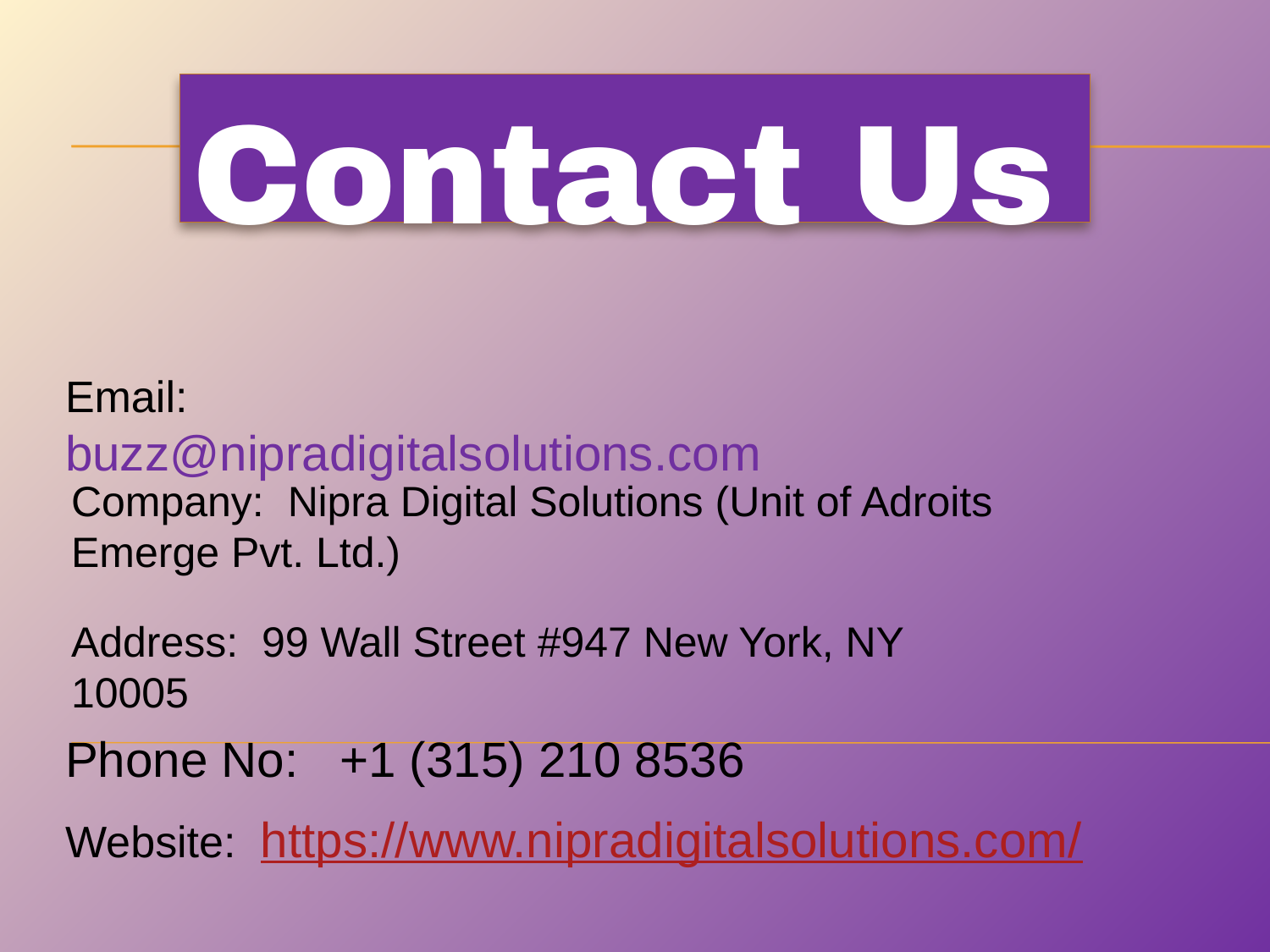

Contact Us
Email:     buzz@nipradigitalsolutions.com
Company:  Nipra Digital Solutions (Unit of Adroits Emerge Pvt. Ltd.)
Address:  99 Wall Street #947 New York, NY 10005
Phone No:   +1 (315) 210 8536
Website:  https://www.nipradigitalsolutions.com/